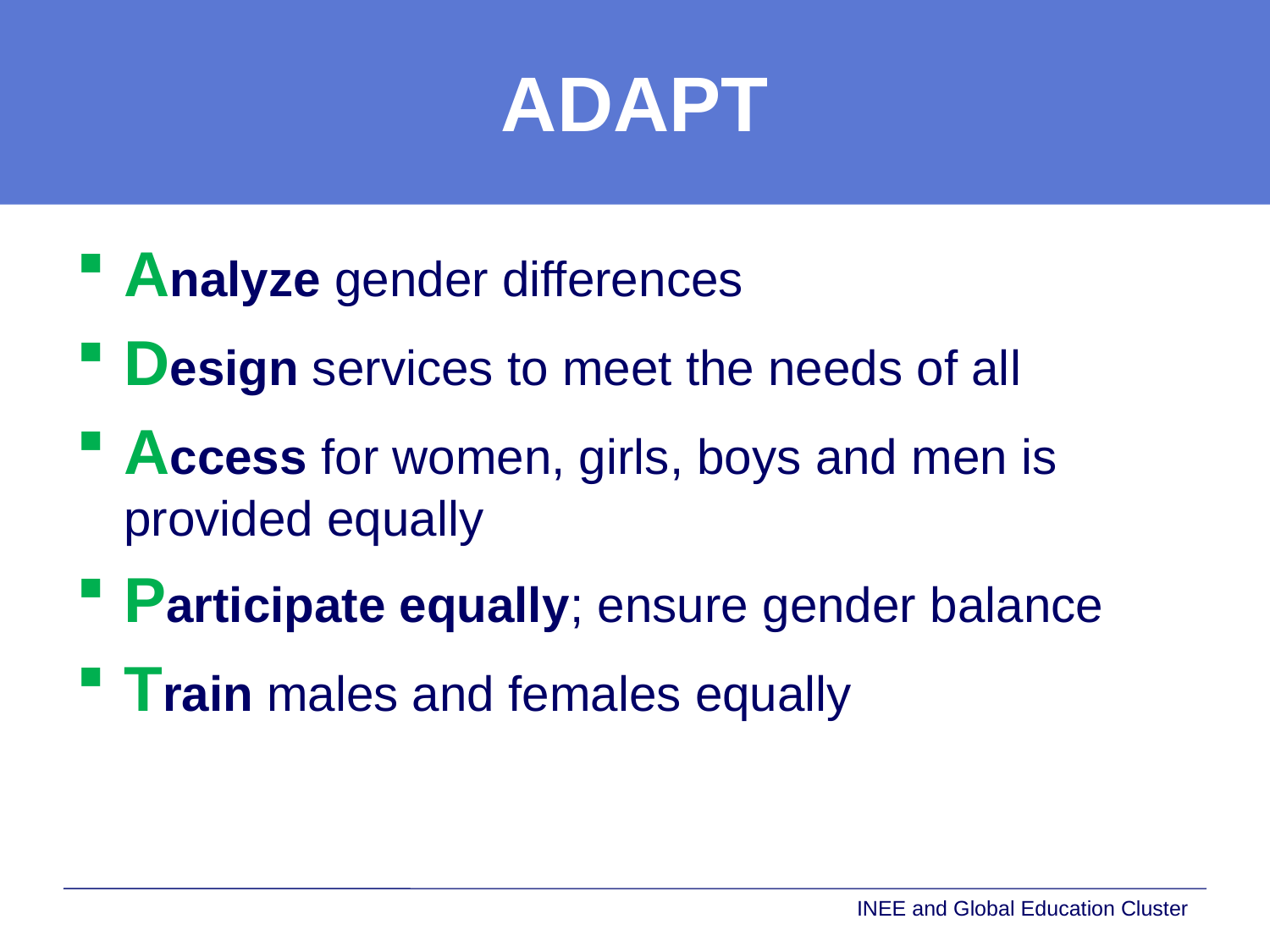

# ADAPT
Analyze gender differences
Design services to meet the needs of all
Access for women, girls, boys and men is provided equally
Participate equally; ensure gender balance
Train males and females equally
INEE and Global Education Cluster